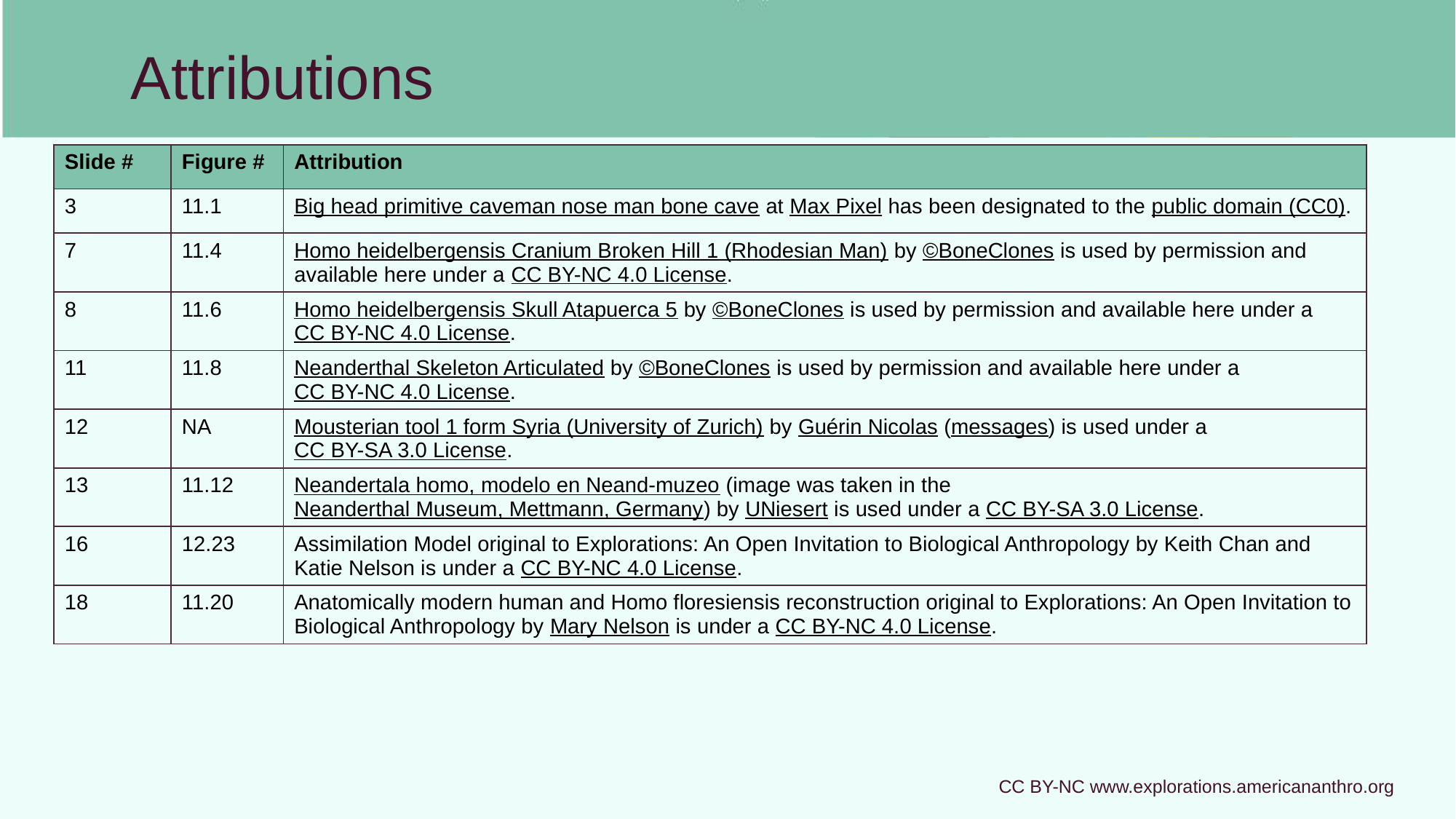

Attributions
| Slide # | Figure # | Attribution |
| --- | --- | --- |
| 3 | 11.1 | Big head primitive caveman nose man bone cave at Max Pixel has been designated to the public domain (CC0). |
| 7 | 11.4 | Homo heidelbergensis Cranium Broken Hill 1 (Rhodesian Man) by ©BoneClones is used by permission and available here under a CC BY-NC 4.0 License. |
| 8 | 11.6 | Homo heidelbergensis Skull Atapuerca 5 by ©BoneClones is used by permission and available here under a CC BY-NC 4.0 License. |
| 11 | 11.8 | Neanderthal Skeleton Articulated by ©BoneClones is used by permission and available here under a CC BY-NC 4.0 License. |
| 12 | NA | Mousterian tool 1 form Syria (University of Zurich) by Guérin Nicolas (messages) is used under a CC BY-SA 3.0 License. |
| 13 | 11.12 | Neandertala homo, modelo en Neand-muzeo (image was taken in the Neanderthal Museum, Mettmann, Germany) by UNiesert is used under a CC BY-SA 3.0 License. |
| 16 | 12.23 | Assimilation Model original to Explorations: An Open Invitation to Biological Anthropology by Keith Chan and Katie Nelson is under a CC BY-NC 4.0 License. |
| 18 | 11.20 | Anatomically modern human and Homo floresiensis reconstruction original to Explorations: An Open Invitation to Biological Anthropology by Mary Nelson is under a CC BY-NC 4.0 License. |